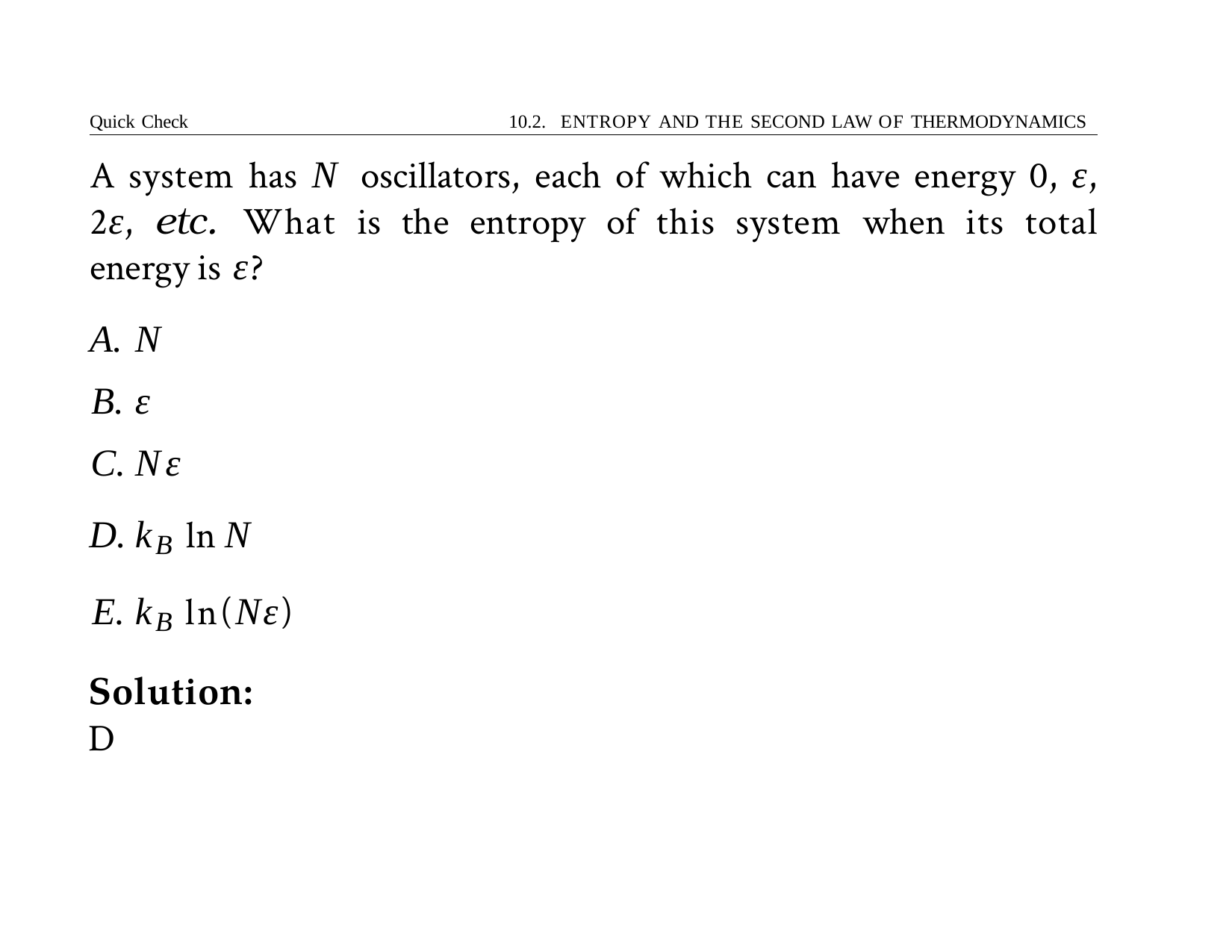

Quick Check	10.2.  ENTROPY AND THE SECOND LAW OF THERMODYNAMICS

# A system has N oscillators, each of which can have energy 0, ε, 2ε, etc. What is the entropy of this system when its total energy is ε?
N
ε
Nε
kB ln N
kB ln(Nε)
Solution:	D